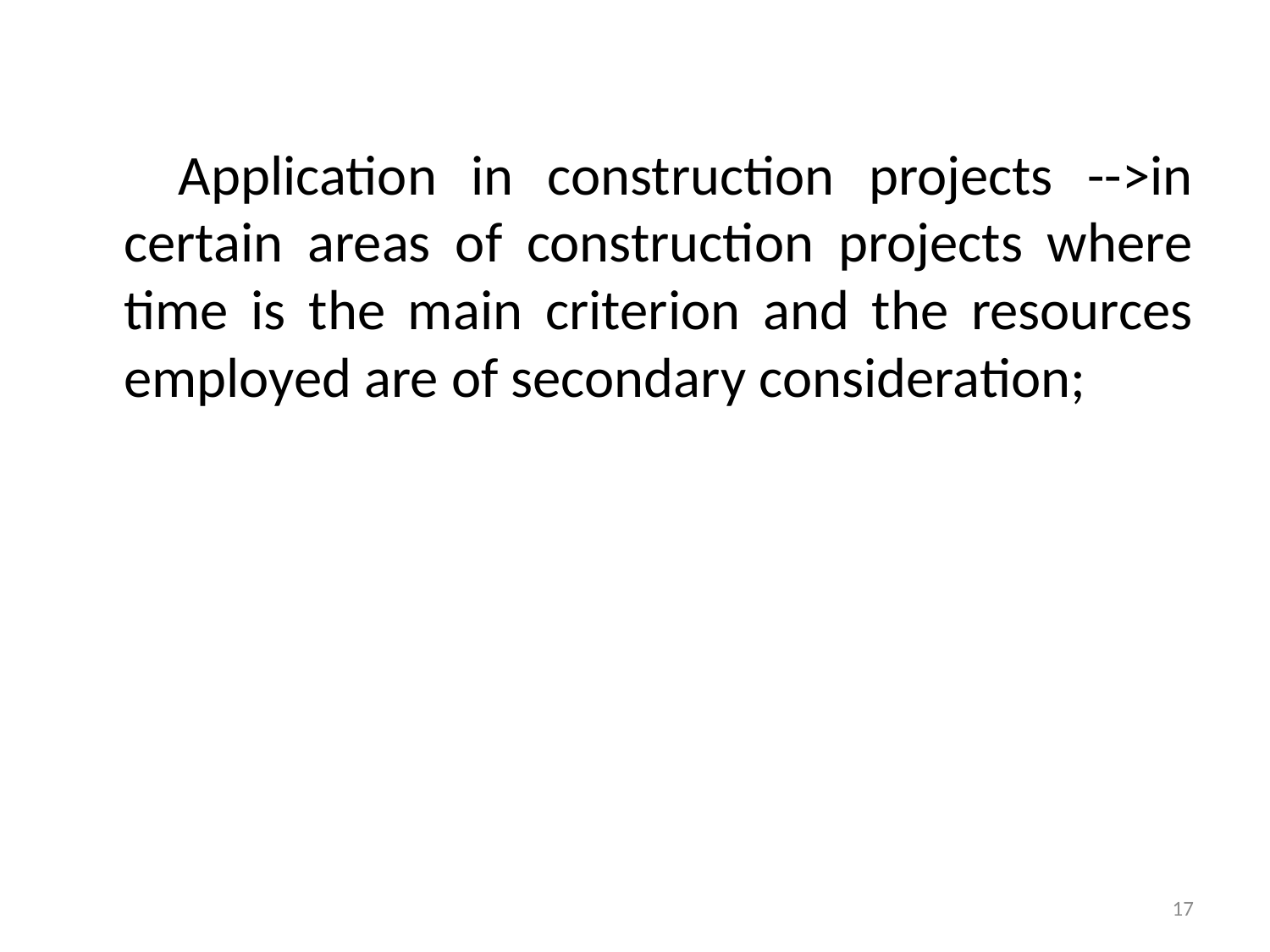

Application in construction projects -->in certain areas of construction projects where time is the main criterion and the resources employed are of secondary consideration;

17